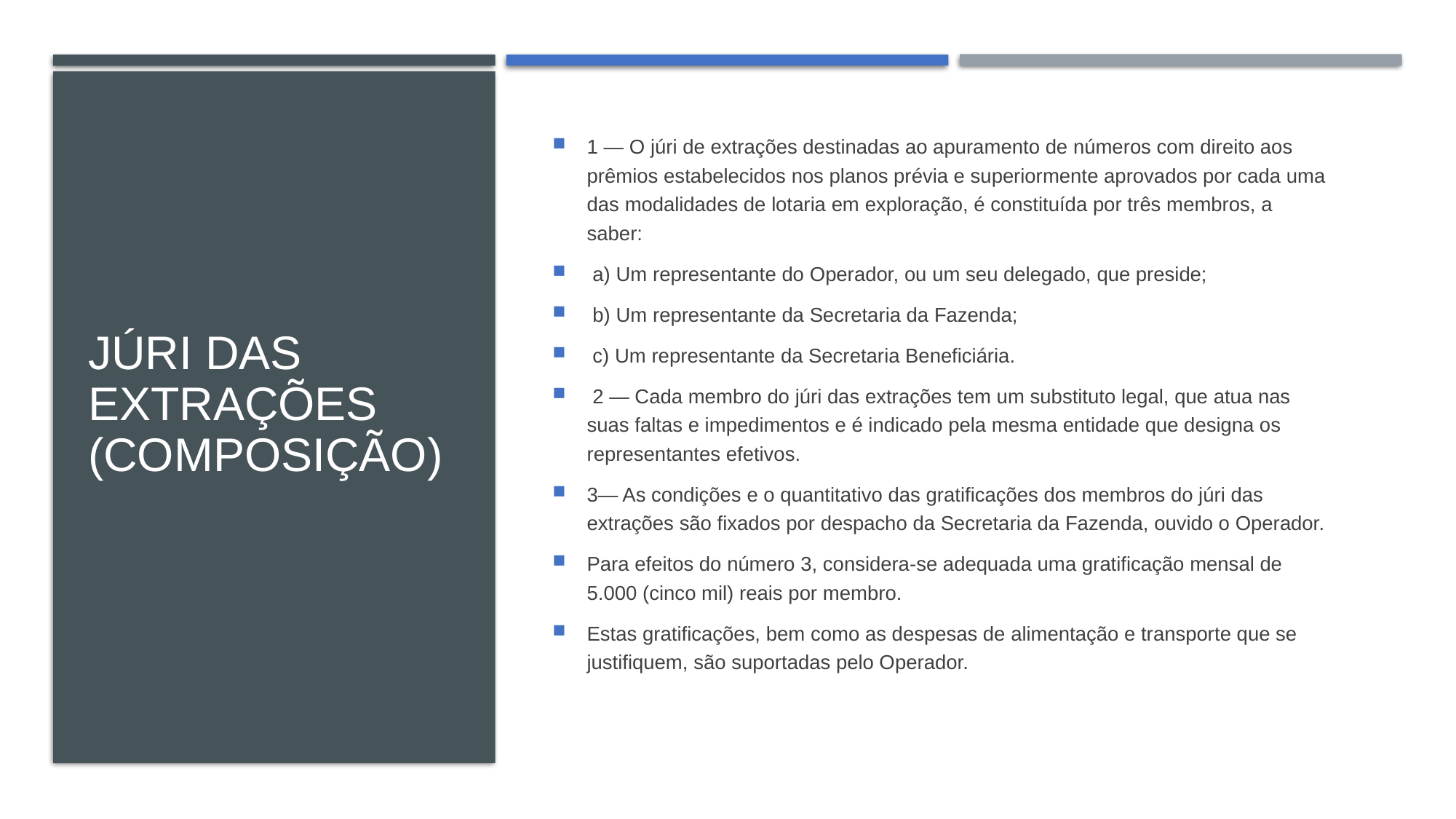

# Júri das Extrações (Composição)
1 — O júri de extrações destinadas ao apuramento de números com direito aos prêmios estabelecidos nos planos prévia e superiormente aprovados por cada uma das modalidades de lotaria em exploração, é constituída por três membros, a saber:
 a) Um representante do Operador, ou um seu delegado, que preside;
 b) Um representante da Secretaria da Fazenda;
 c) Um representante da Secretaria Beneficiária.
 2 — Cada membro do júri das extrações tem um substituto legal, que atua nas suas faltas e impedimentos e é indicado pela mesma entidade que designa os representantes efetivos.
3— As condições e o quantitativo das gratificações dos membros do júri das extrações são fixados por despacho da Secretaria da Fazenda, ouvido o Operador.
Para efeitos do número 3, considera-se adequada uma gratificação mensal de 5.000 (cinco mil) reais por membro.
Estas gratificações, bem como as despesas de alimentação e transporte que se justifiquem, são suportadas pelo Operador.